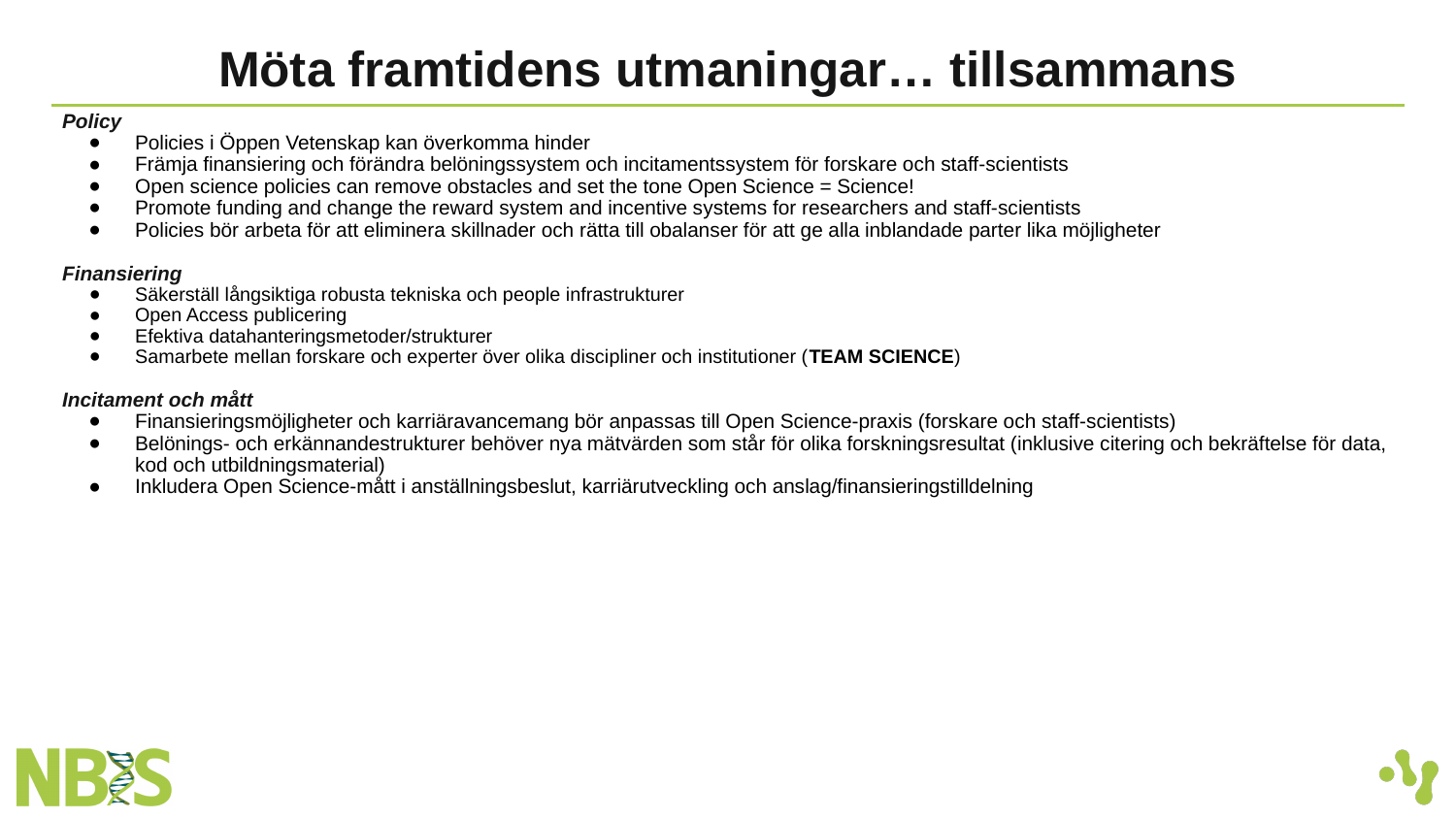

# Möta framtidens utmaningar… tillsammans
Policy
Policies i Öppen Vetenskap kan överkomma hinder
Främja finansiering och förändra belöningssystem och incitamentssystem för forskare och staff-scientists
Open science policies can remove obstacles and set the tone Open Science = Science!
Promote funding and change the reward system and incentive systems for researchers and staff-scientists
Policies bör arbeta för att eliminera skillnader och rätta till obalanser för att ge alla inblandade parter lika möjligheter

Finansiering
Säkerställ långsiktiga robusta tekniska och people infrastrukturer
Open Access publicering
Efektiva datahanteringsmetoder/strukturer
Samarbete mellan forskare och experter över olika discipliner och institutioner (TEAM SCIENCE)

Incitament och mått
Finansieringsmöjligheter och karriäravancemang bör anpassas till Open Science-praxis (forskare och staff-scientists)
Belönings- och erkännandestrukturer behöver nya mätvärden som står för olika forskningsresultat (inklusive citering och bekräftelse för data, kod och utbildningsmaterial)
Inkludera Open Science-mått i anställningsbeslut, karriärutveckling och anslag/finansieringstilldelning